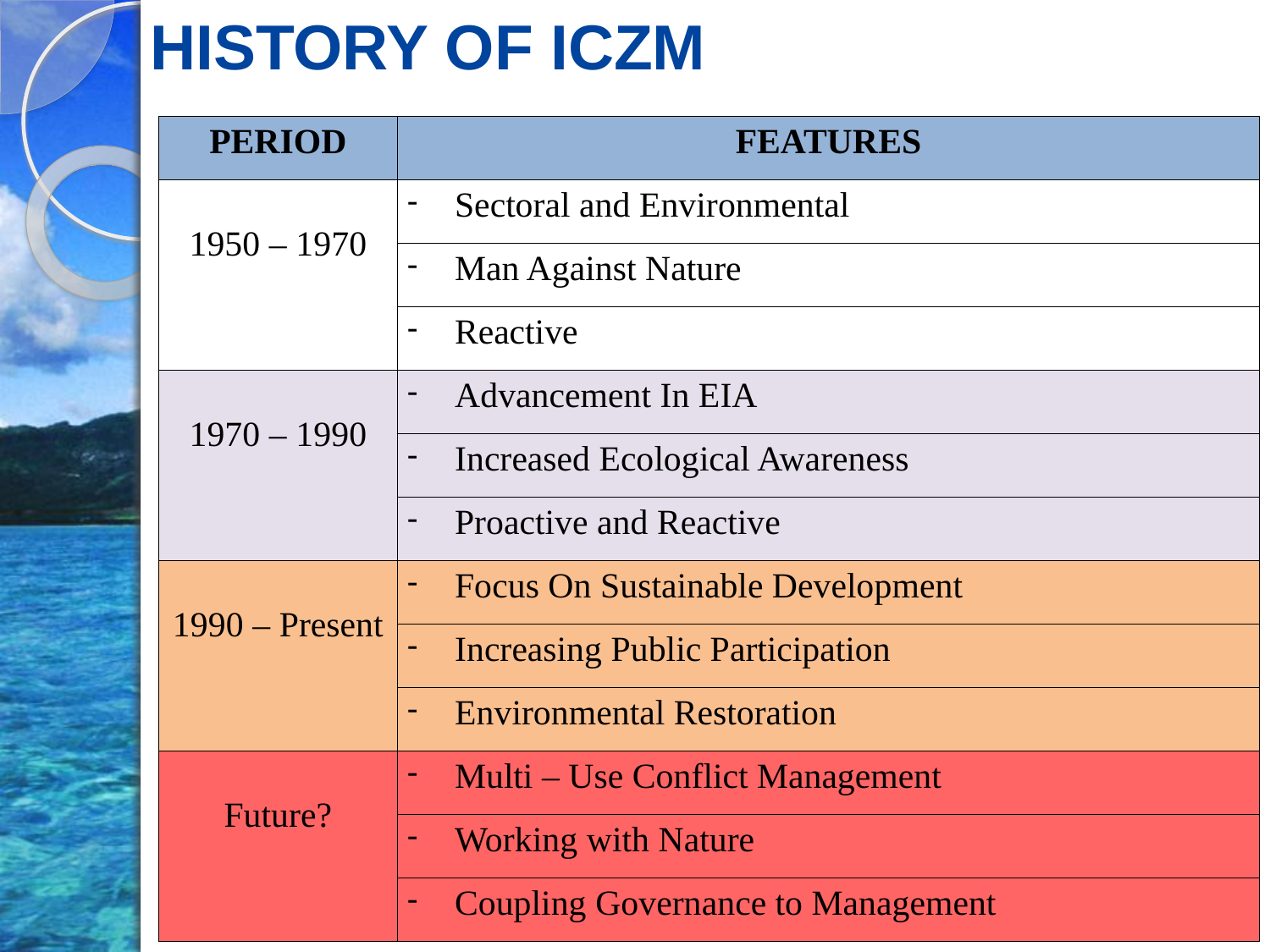

HISTORY OF ICZM
| PERIOD | FEATURES |
| --- | --- |
| 1950 – 1970 | Sectoral and Environmental |
|  | Man Against Nature |
|  | Reactive |
| 1970 – 1990 | Advancement In EIA |
|  | Increased Ecological Awareness |
|  | Proactive and Reactive |
| 1990 – Present | Focus On Sustainable Development |
|  | Increasing Public Participation |
|  | Environmental Restoration |
| Future? | Multi – Use Conflict Management |
|  | Working with Nature |
|  | Coupling Governance to Management |